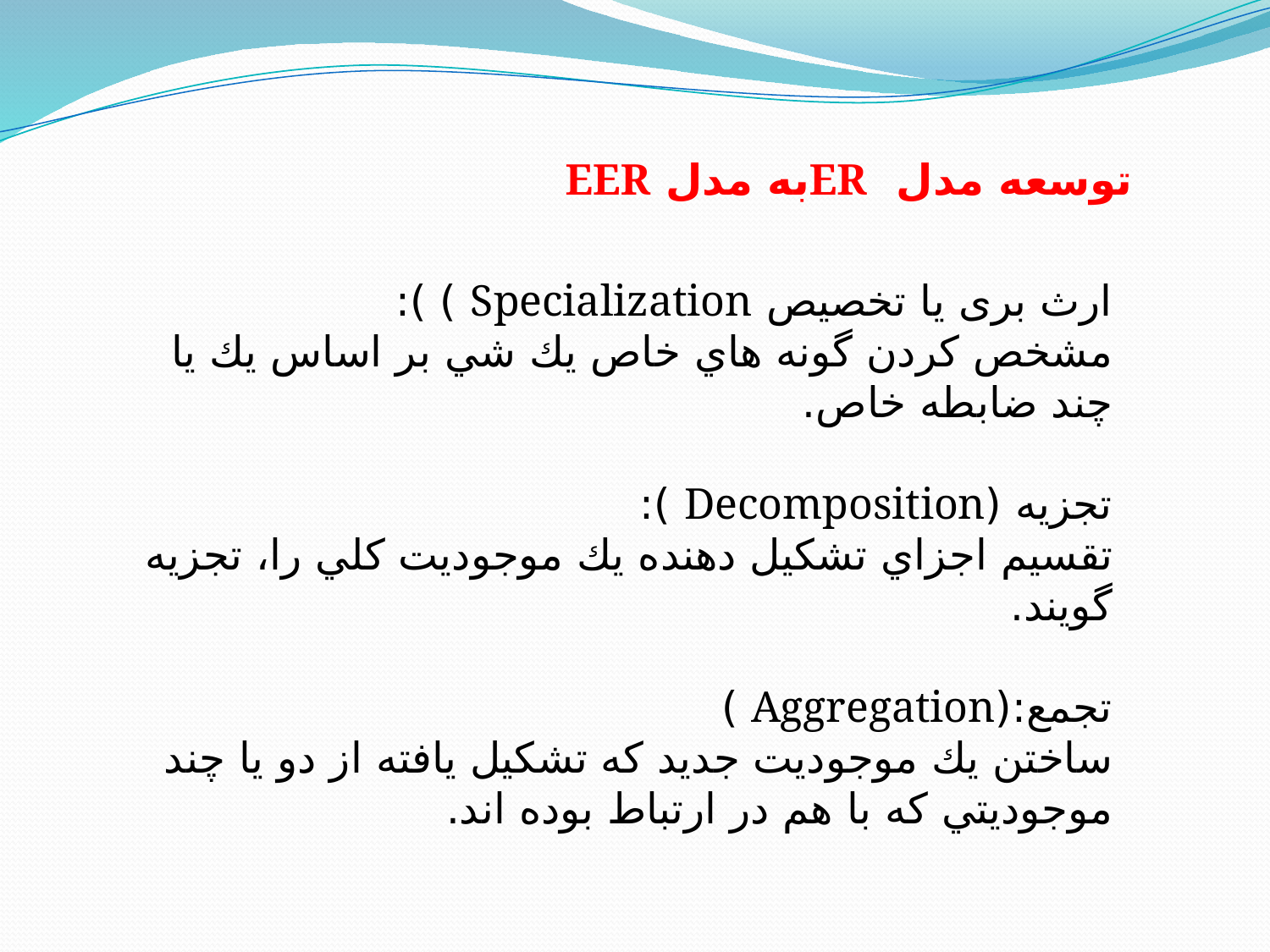

توسعه مدل  ERبه مدل EER
ارث بری یا تخصیص Specialization ) ):
ﻣﺸﺨﺺ ﻛﺮدن ﮔﻮﻧﻪ ﻫﺎي ﺧﺎص ﻳﻚ ﺷﻲ ﺑﺮ اﺳﺎس ﻳﻚ ﻳﺎ ﭼﻨﺪ ﺿﺎﺑﻄﻪ ﺧﺎص.

ﺗﺠﺰﻳﻪ (Decomposition ):
ﺗﻘﺴﻴﻢ اﺟﺰاي ﺗﺸﻜﻴﻞ دﻫﻨﺪه ﻳﻚ ﻣﻮﺟﻮدﻳﺖ ﻛﻠﻲ را، ﺗﺠﺰﻳﻪ ﮔﻮﻳﻨﺪ.
ﺗﺠﻤﻊ:(Aggregation )
ﺳﺎﺧﺘﻦ ﻳﻚ ﻣﻮﺟﻮدﻳﺖ ﺟﺪﻳﺪ ﻛﻪ ﺗﺸﻜﻴﻞ ﻳﺎﻓﺘﻪ از دو ﻳﺎ ﭼﻨﺪ ﻣﻮﺟﻮدﻳﺘﻲ ﻛﻪ ﺑﺎ ﻫﻢ در ارﺗﺒﺎط ﺑﻮده اﻧﺪ.